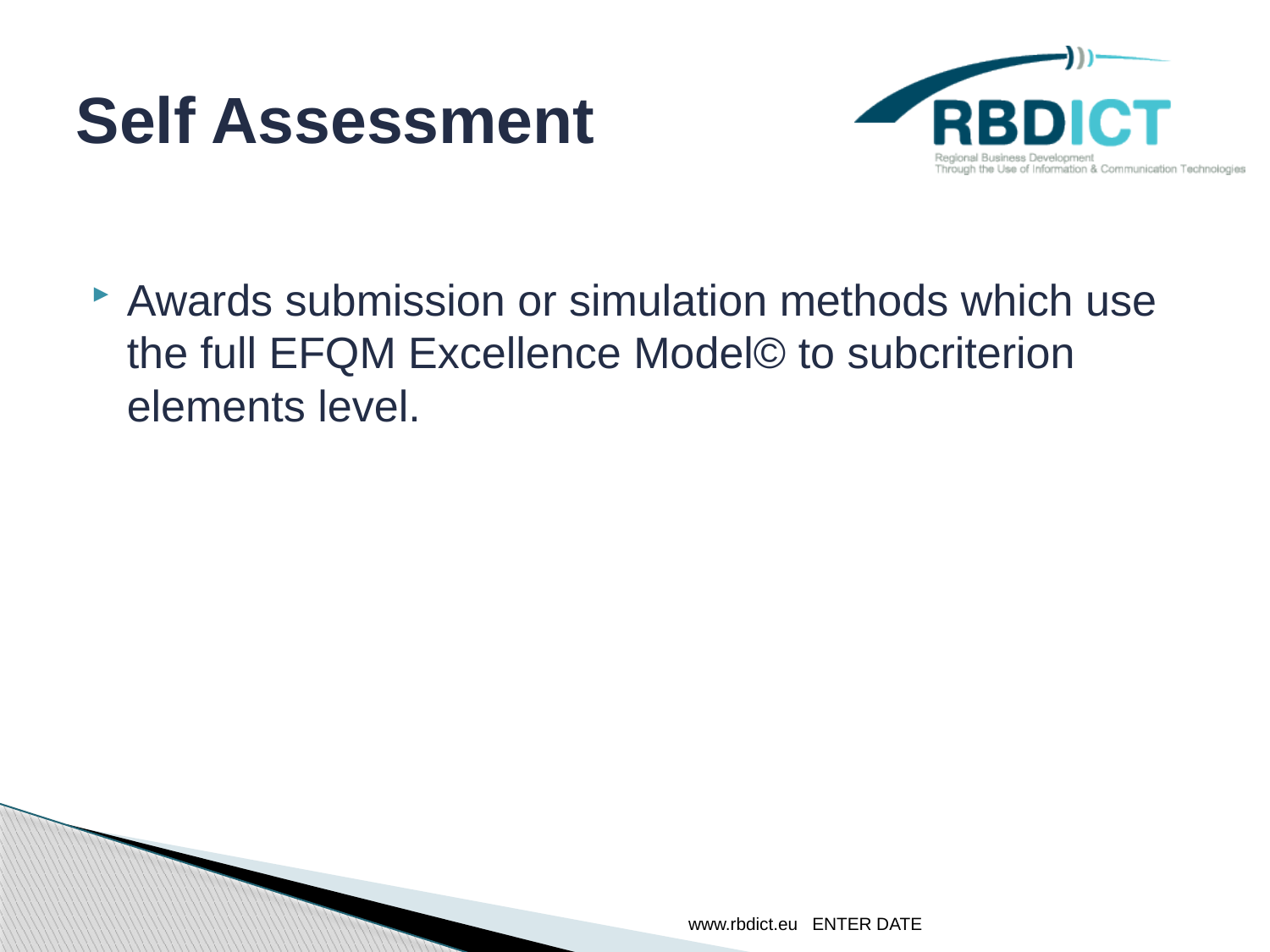

# Self Assessment

Awards submission or simulation methods which use the full EFQM Excellence Model© to subcriterion elements level.

www.rbdict.eu   ENTER DATE